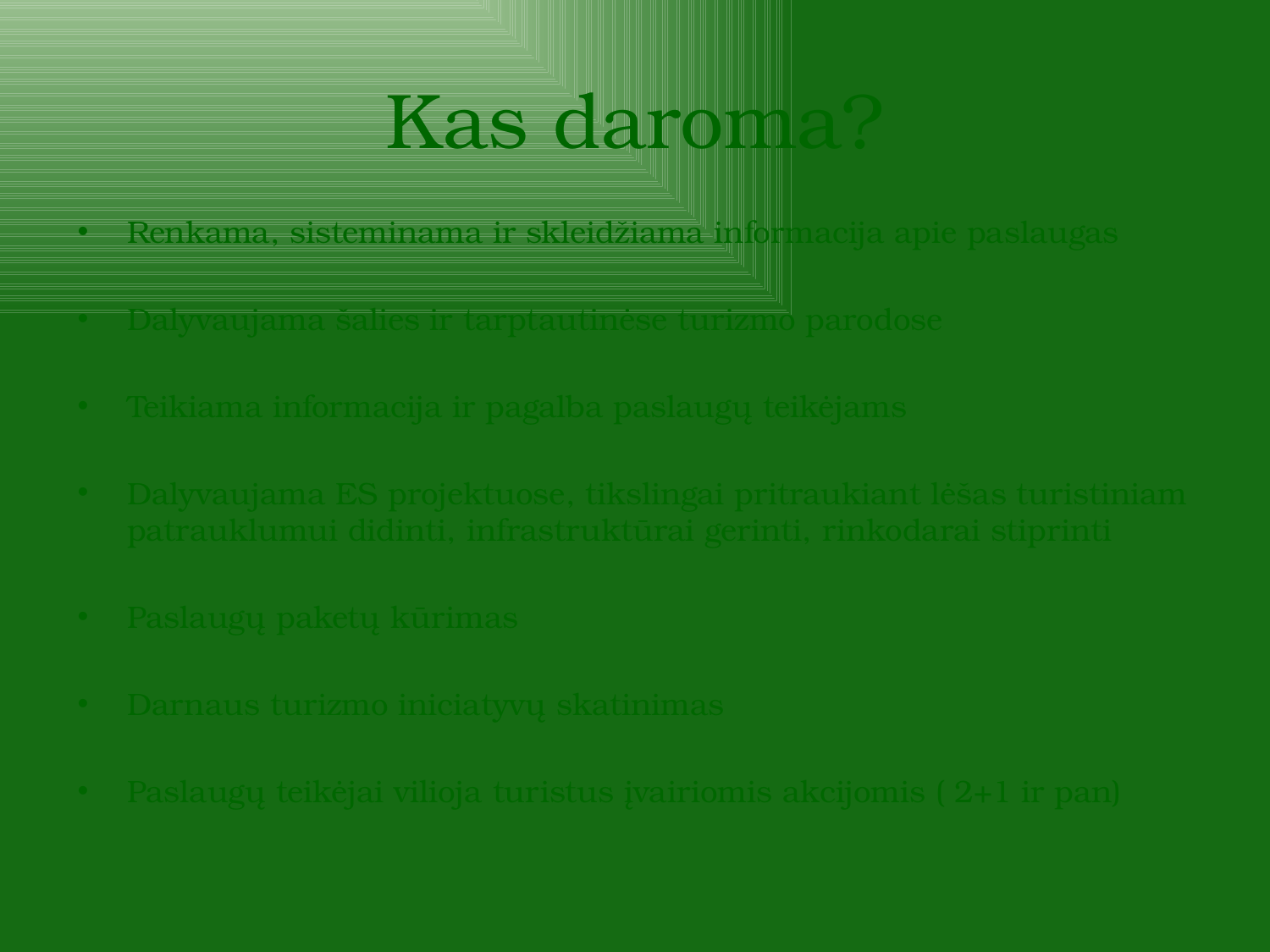

# Kas daroma?
Renkama, sisteminama ir skleidžiama informacija apie paslaugas

Dalyvaujama šalies ir tarptautinėse turizmo parodose

Teikiama informacija ir pagalba paslaugų teikėjams

Dalyvaujama ES projektuose, tikslingai pritraukiant lėšas turistiniam patrauklumui didinti, infrastruktūrai gerinti, rinkodarai stiprinti

Paslaugų paketų kūrimas

Darnaus turizmo iniciatyvų skatinimas

Paslaugų teikėjai vilioja turistus įvairiomis akcijomis ( 2+1 ir pan)